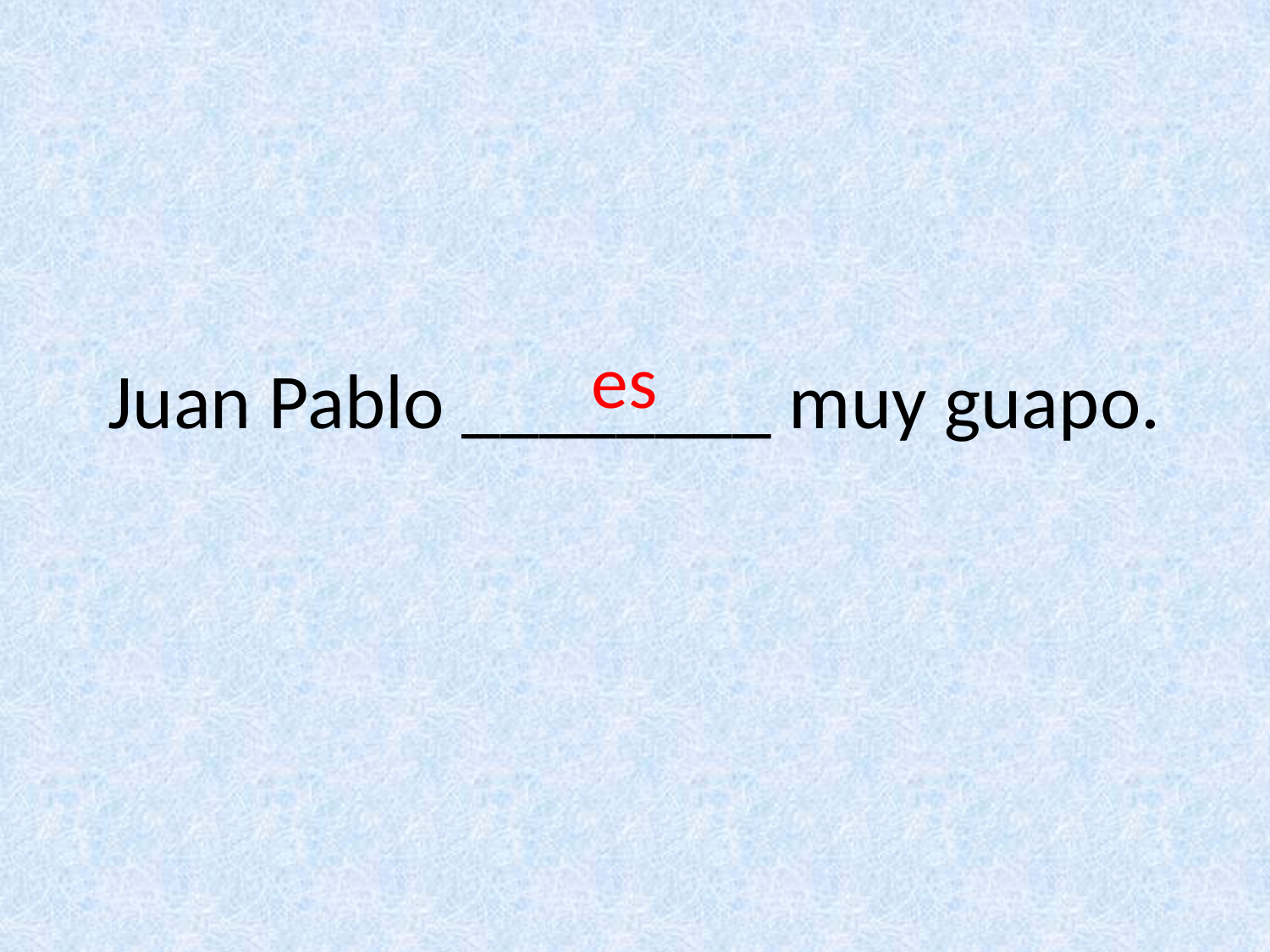

# Juan Pablo ________ muy guapo.
es